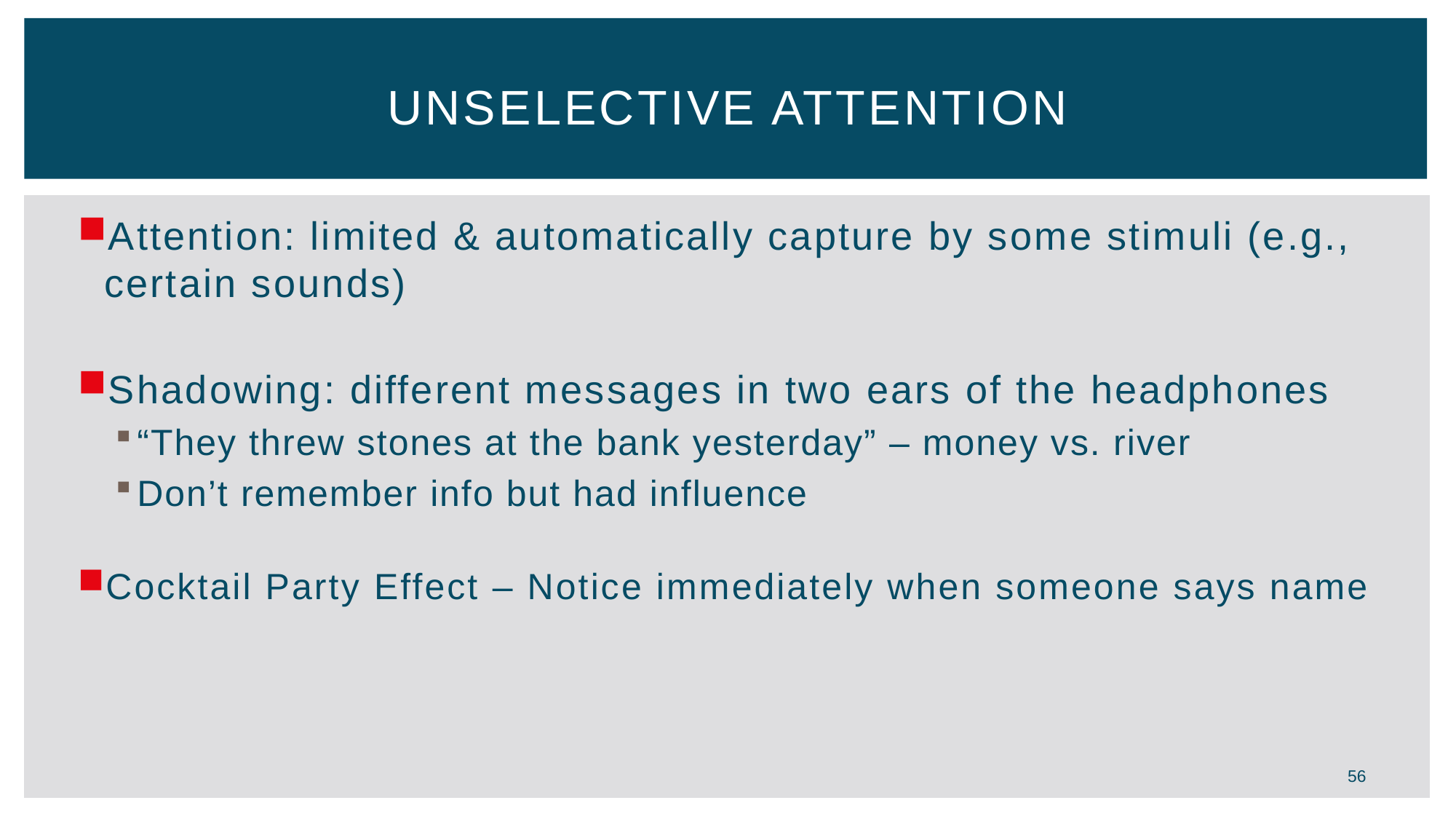

# UnSelective Attention
Attention: limited & automatically capture by some stimuli (e.g., certain sounds)

Shadowing: different messages in two ears of the headphones
“They threw stones at the bank yesterday” – money vs. river
Don’t remember info but had influence

Cocktail Party Effect – Notice immediately when someone says name

56